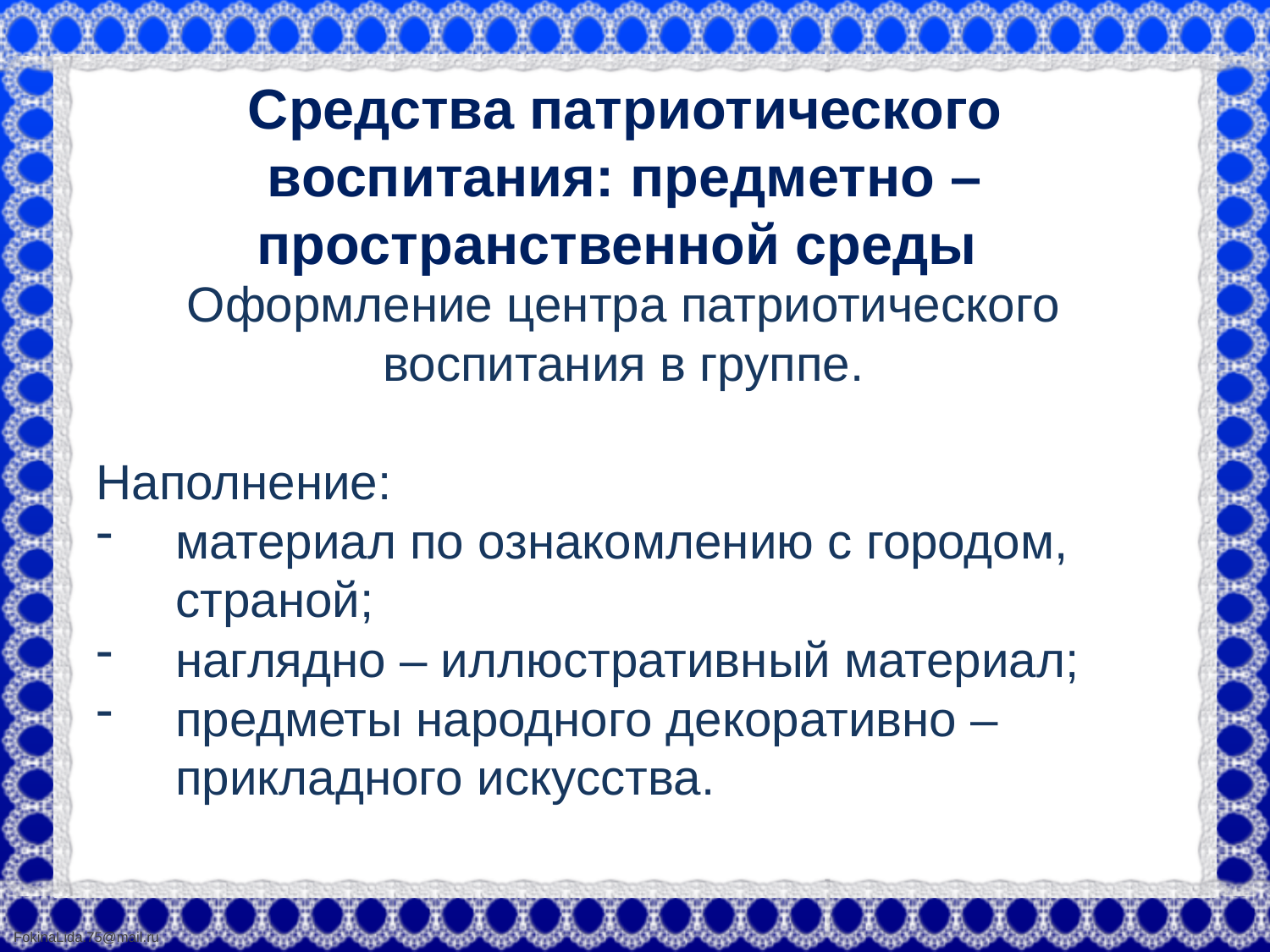

Средства патриотического воспитания: предметно – пространственной среды

Оформление центра патриотического воспитания в группе.

Наполнение:
материал по ознакомлению с городом, страной;
наглядно – иллюстративный материал;
предметы народного декоративно – прикладного искусства.